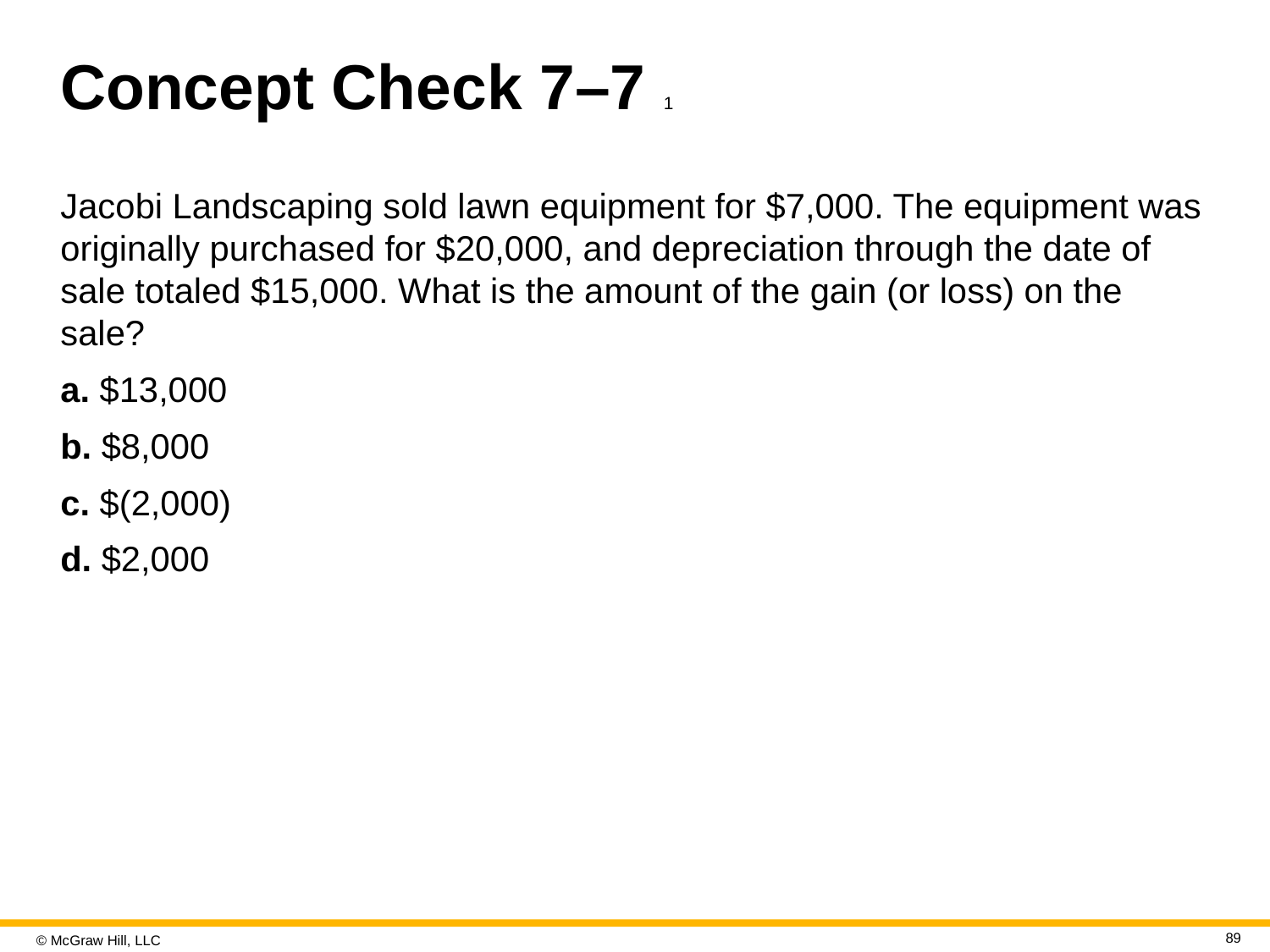

# Concept Check 7–7 1
Jacobi Landscaping sold lawn equipment for $7,000. The equipment was originally purchased for $20,000, and depreciation through the date of sale totaled $15,000. What is the amount of the gain (or loss) on the sale?
a. $13,000
b. $8,000
c. $(2,000)
d. $2,000
89